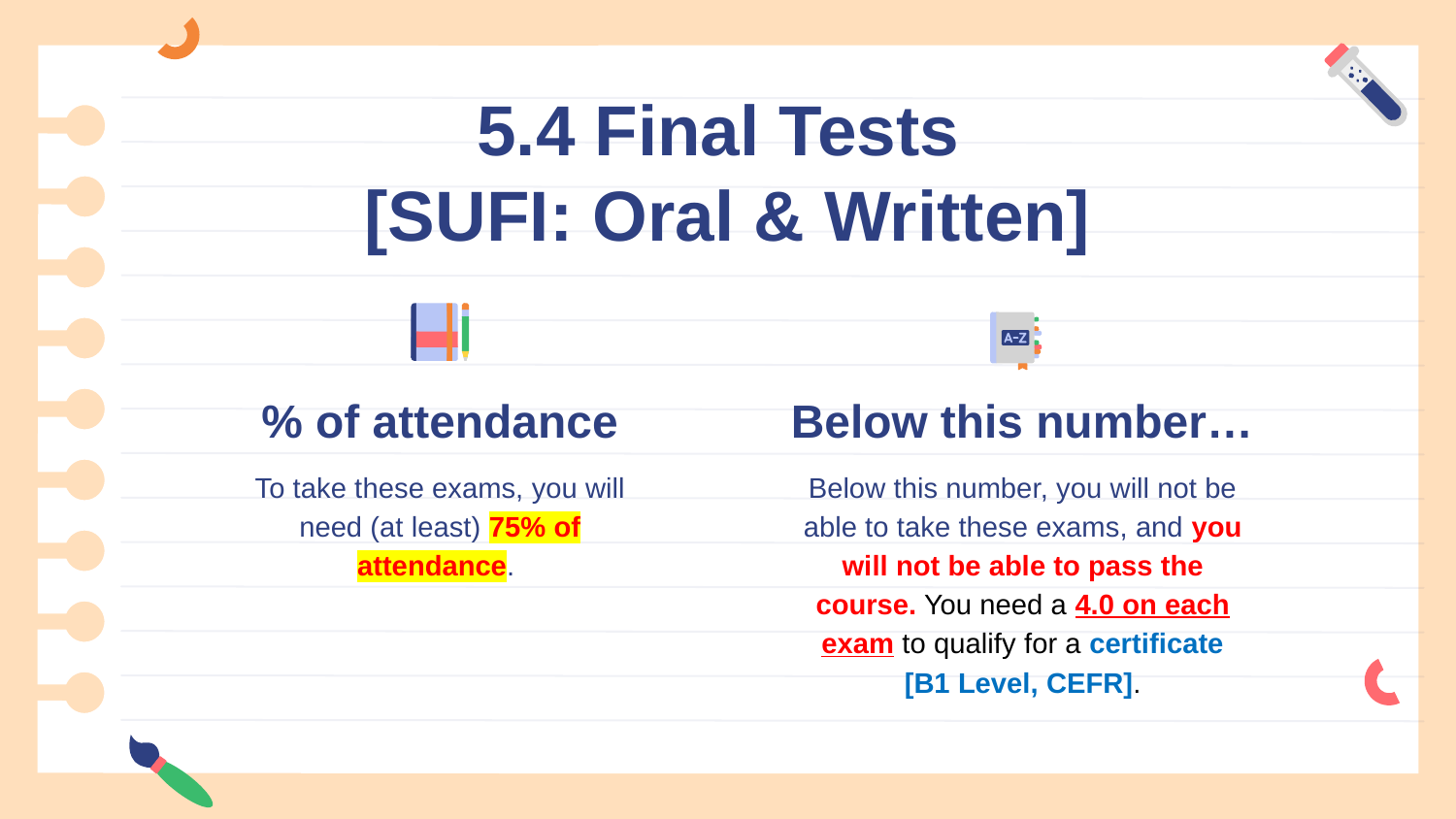

# 5.4 Final Tests [SUFI: Oral & Written]

Below this number…
% of attendance
To take these exams, you will need (at least) 75% of attendance.

Below this number, you will not be able to take these exams, and you will not be able to pass the course. You need a 4.0 on each exam to qualify for a certificate [B1 Level, CEFR].